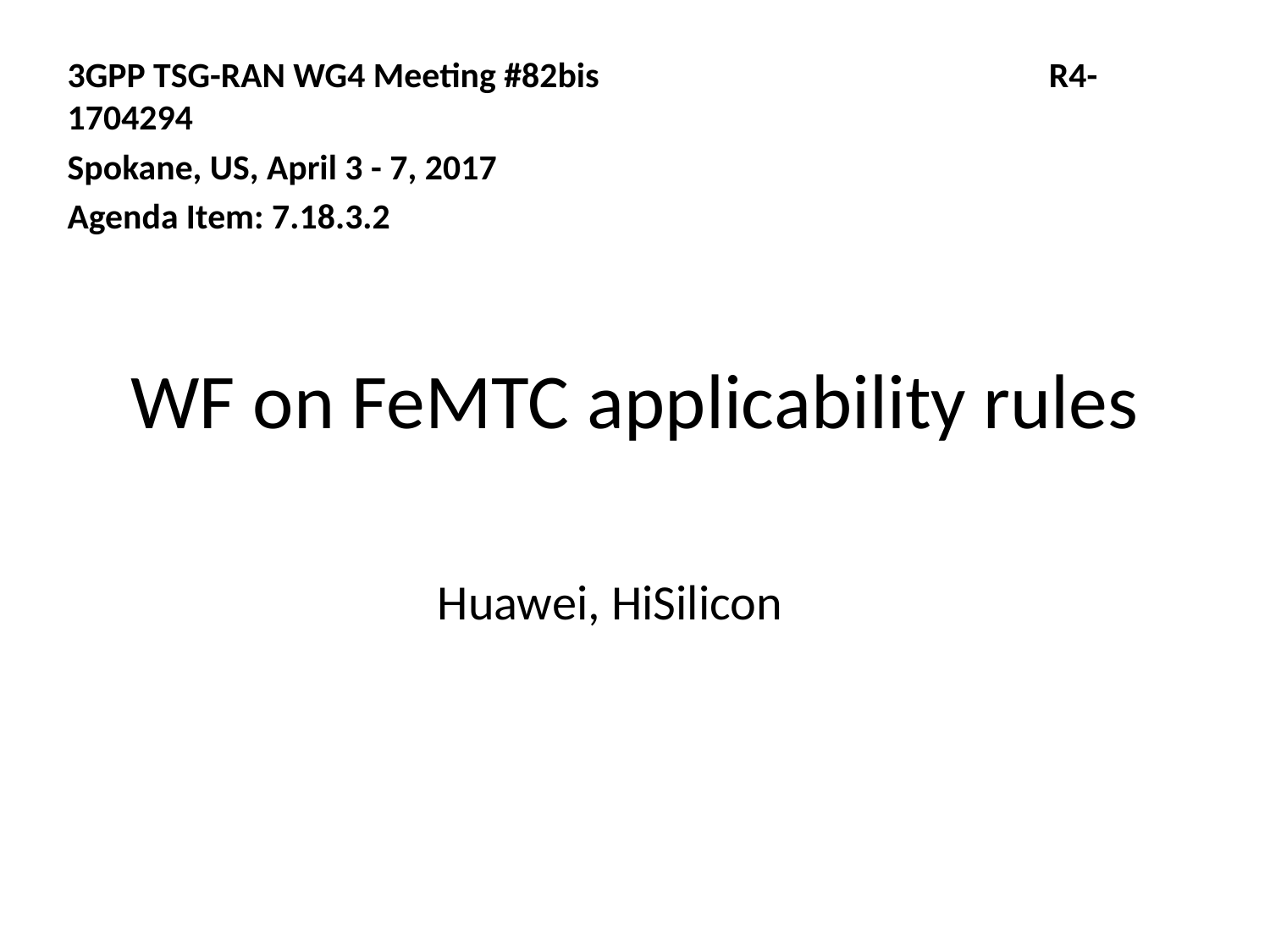

3GPP TSG-RAN WG4 Meeting #82bis                                                        R4-1704294
Spokane, US, April 3 - 7, 2017
Agenda Item: 7.18.3.2
# WF on FeMTC applicability rules
Huawei, HiSilicon